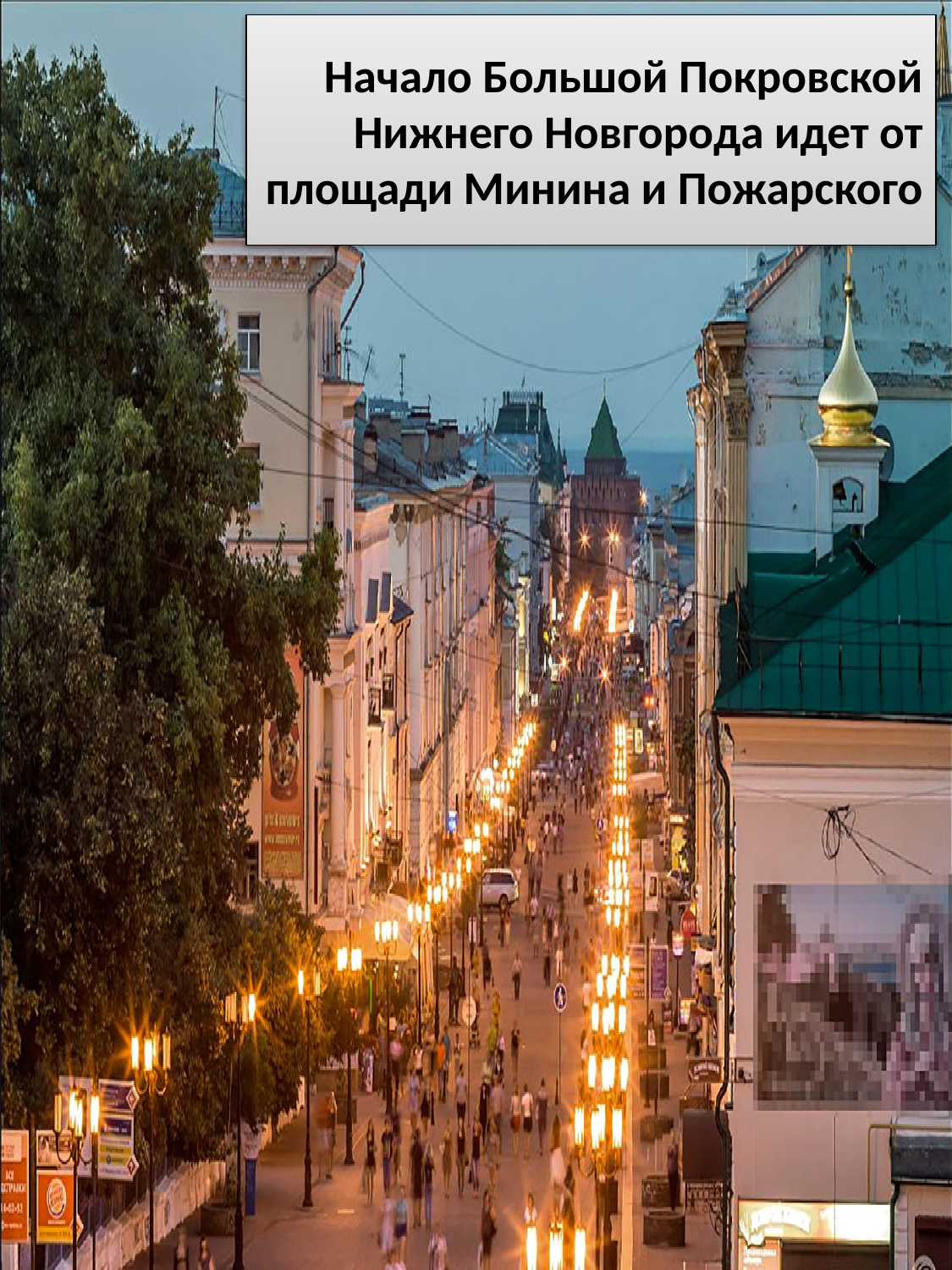

# Начало Большой Покровской Нижнего Новгорода идет от площади Минина и Пожарского